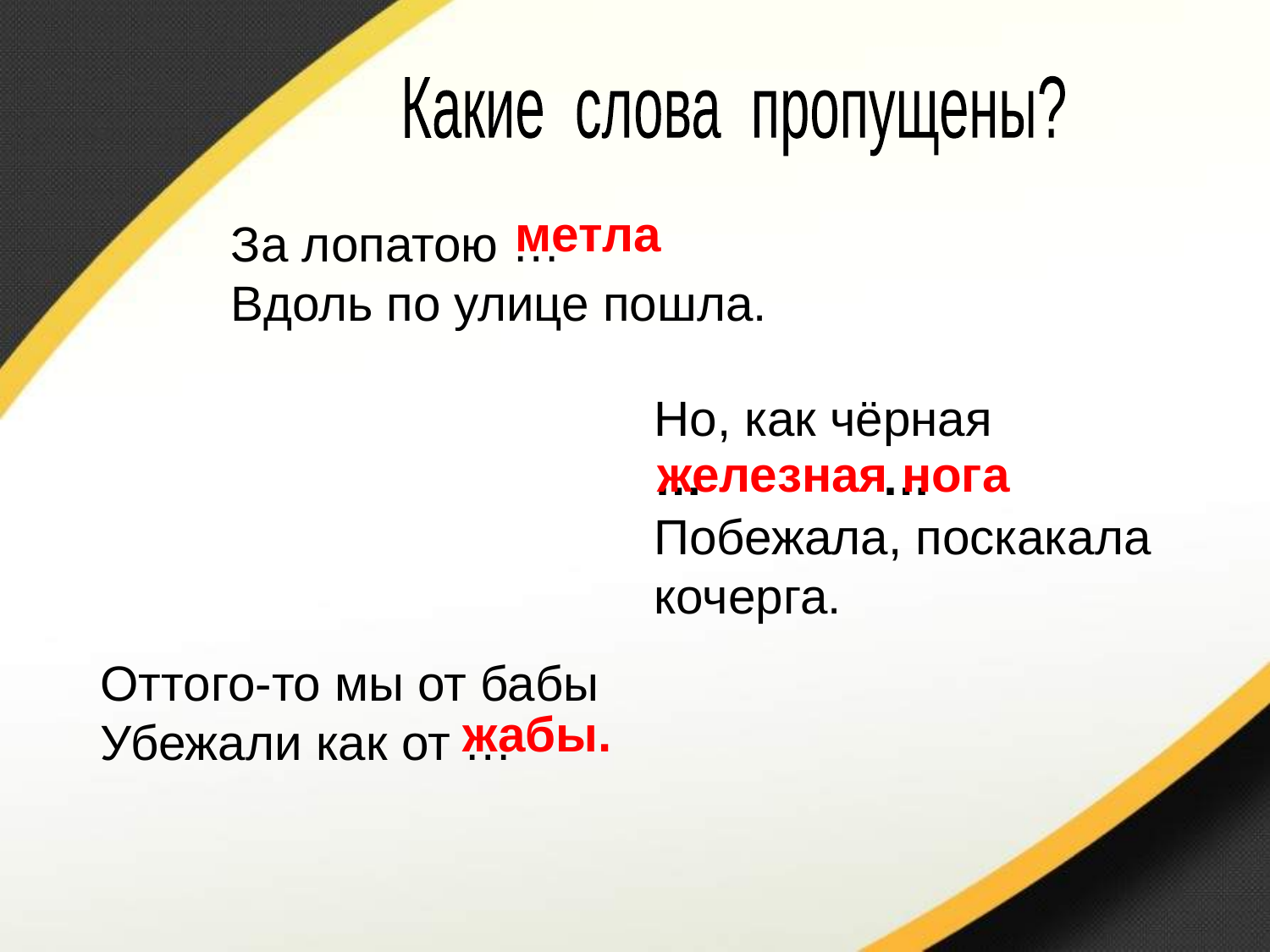

Какие  слова  пропущены?
метла
За лопатою …
Вдоль по улице пошла.

Но, как чёрная
…             …
Побежала, поскакала
кочерга.
железная нога
Оттого-то мы от бабы
Убежали как от …
жабы.